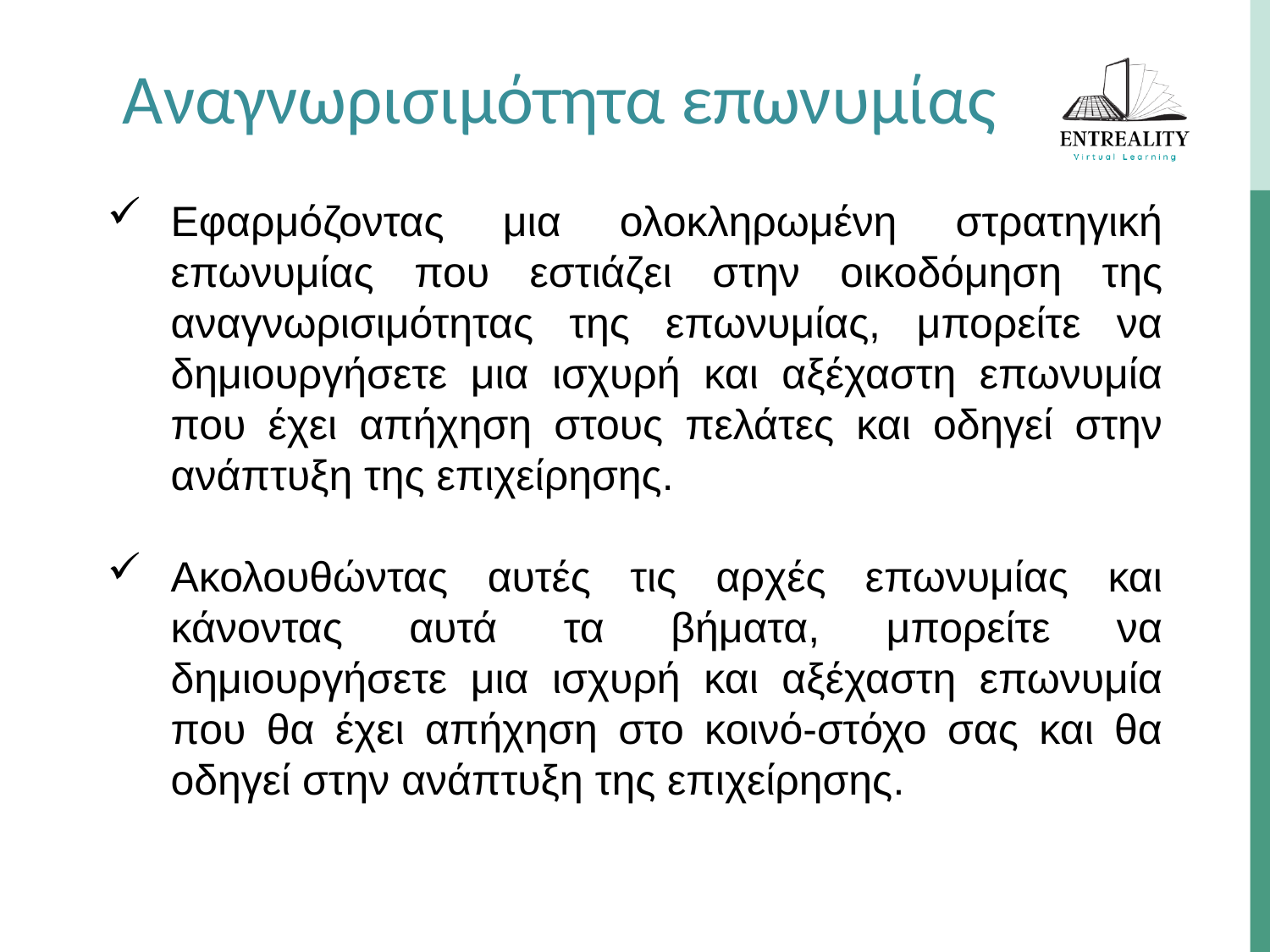

Αναγνωρισιμότητα επωνυμίας

Εφαρμόζοντας μια ολοκληρωμένη στρατηγική επωνυμίας που εστιάζει στην οικοδόμηση της αναγνωρισιμότητας της επωνυμίας, μπορείτε να δημιουργήσετε μια ισχυρή και αξέχαστη επωνυμία που έχει απήχηση στους πελάτες και οδηγεί στην ανάπτυξη της επιχείρησης.

Ακολουθώντας αυτές τις αρχές επωνυμίας και κάνοντας αυτά τα βήματα, μπορείτε να δημιουργήσετε μια ισχυρή και αξέχαστη επωνυμία που θα έχει απήχηση στο κοινό-στόχο σας και θα οδηγεί στην ανάπτυξη της επιχείρησης.